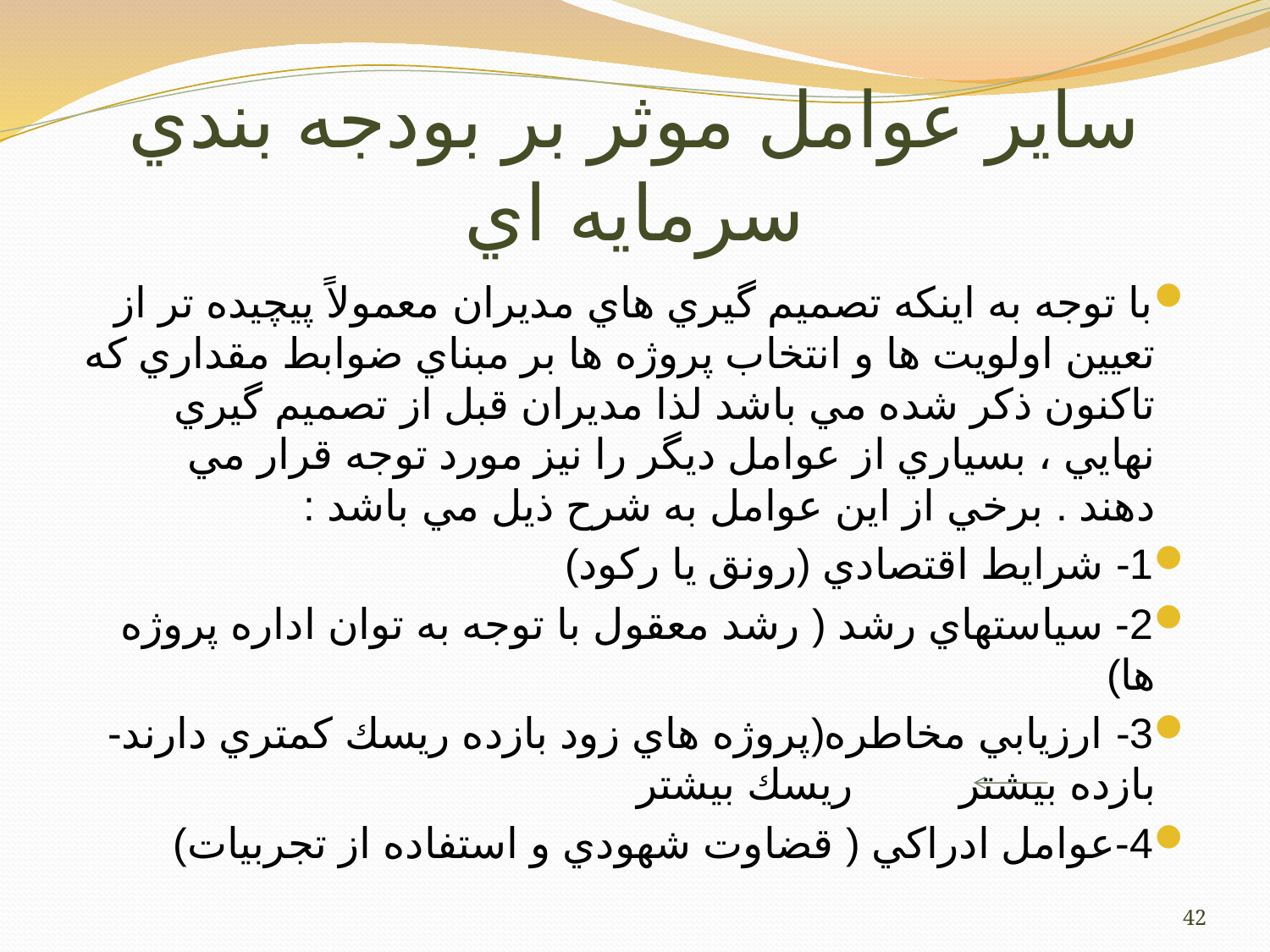

# ساير عوامل موثر بر بودجه بندي سرمایه اي
با توجه به اينكه تصميم گيري هاي مديران معمولاً پيچيده تر از تعيين اولويت ها و انتخاب پروژه ها بر مبناي ضوابط مقداري كه تاكنون ذكر شده مي باشد لذا مديران قبل از تصميم گيري نهايي ، بسياري از عوامل ديگر را نيز مورد توجه قرار مي دهند . برخي از اين عوامل به شرح ذيل مي باشد :
1- شرايط اقتصادي (رونق يا ركود)
2- سياستهاي رشد ( رشد معقول با توجه به توان اداره پروژه ها)
3- ارزيابي مخاطره(پروژه هاي زود بازده ريسك كمتري دارند- بازده بيشتر         ريسك بيشتر
4-عوامل ادراكي ( قضاوت شهودي و استفاده از تجربيات)

42